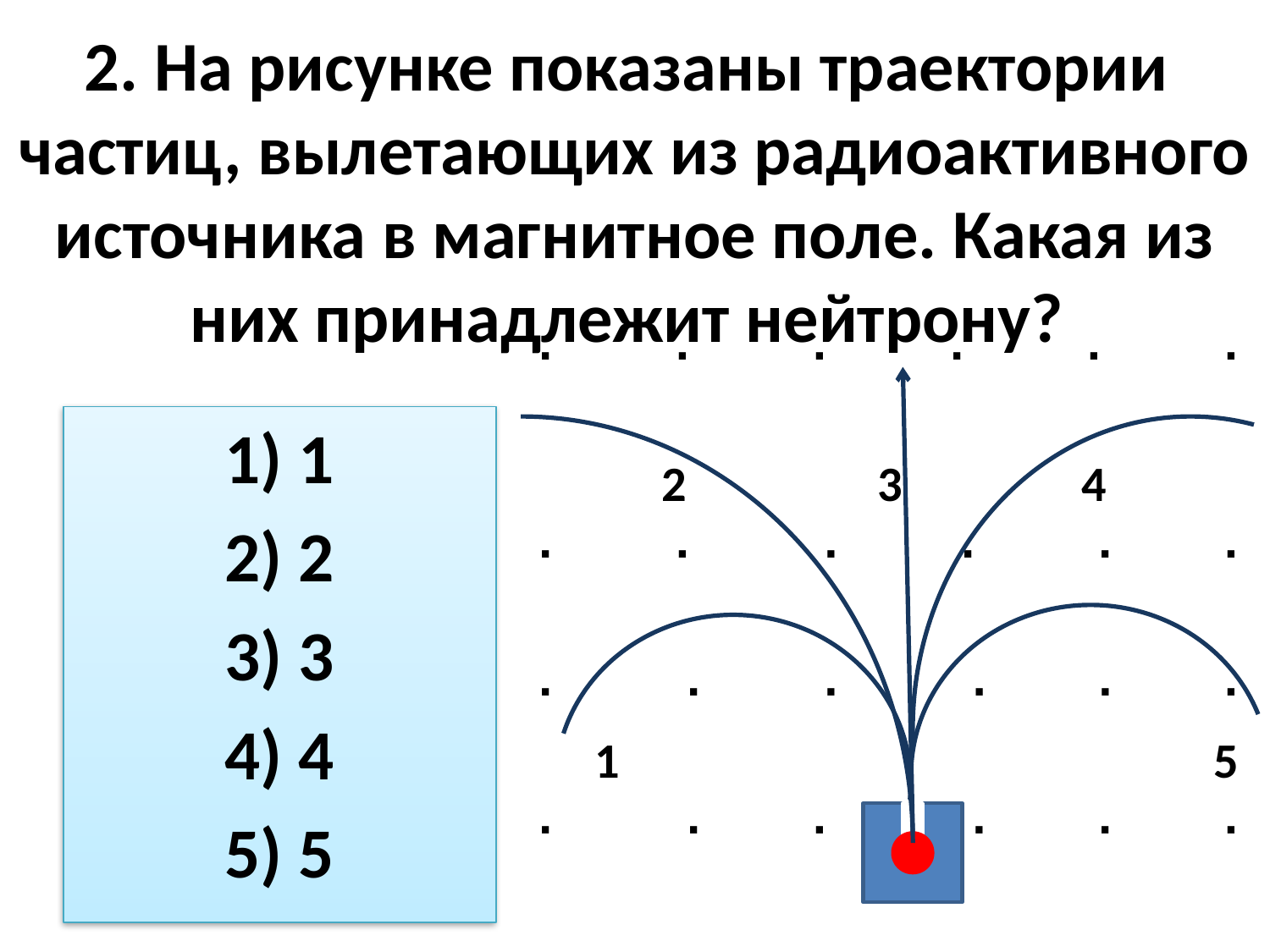

# 2. На рисунке показаны траектории  частиц, вылетающих из радиоактивного источника в магнитное поле. Какая из них принадлежит нейтрону?
∙           ∙           ∙           ∙           ∙           ∙
           2                 3                4
∙           ∙            ∙           ∙           ∙          ∙

∙            ∙           ∙            ∙          ∙          ∙
     1                                                     5
∙            ∙          ∙             ∙          ∙          ∙
1) 1
2) 2
3) 3
4) 4
5) 5